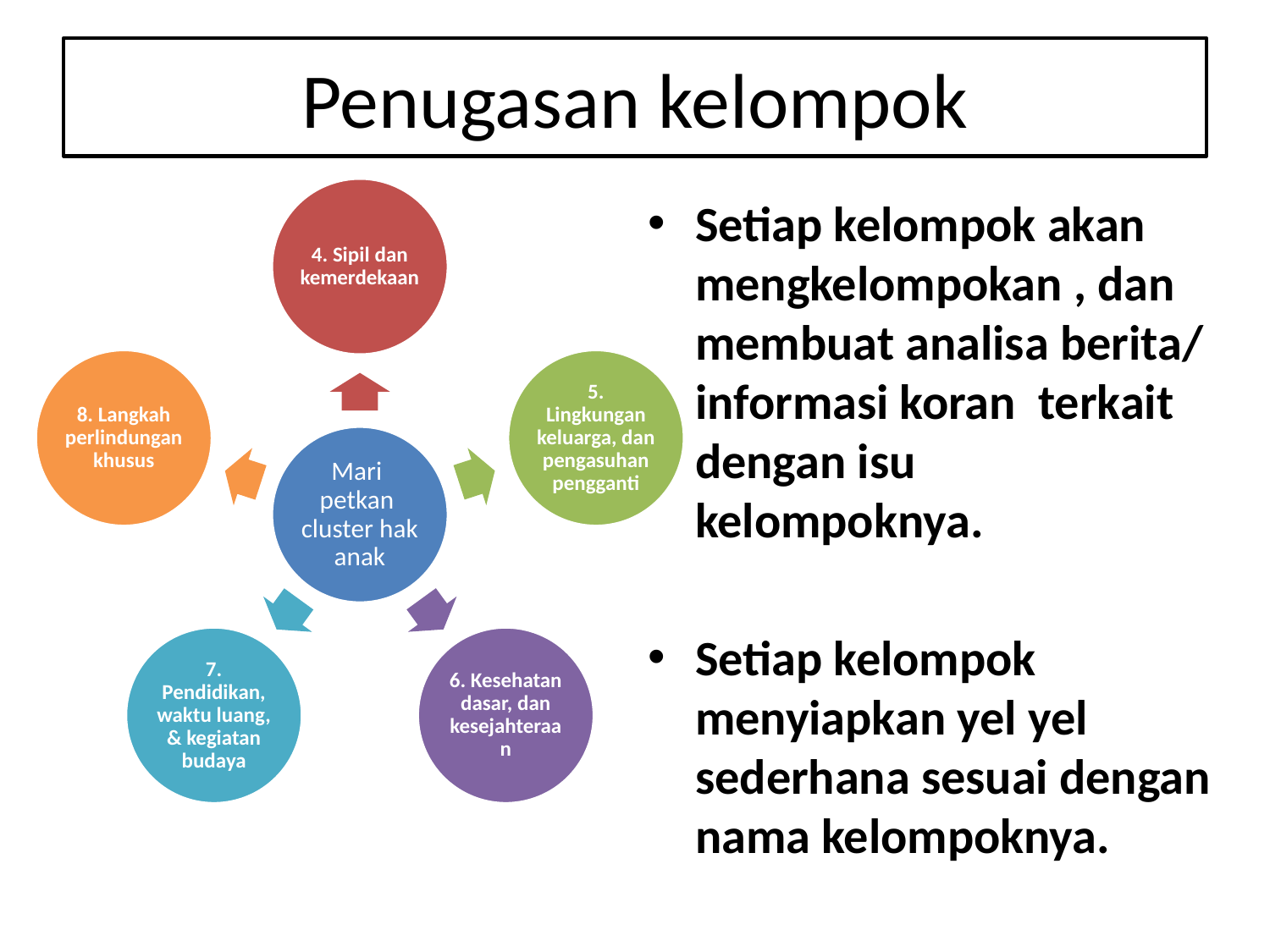

# Penugasan kelompok
Mari  petkan  cluster hak anak

4. Sipil dan kemerdekaan

5. Lingkungan keluarga, dan pengasuhan pengganti

6. Kesehatan dasar, dan kesejahteraan

7. Pendidikan, waktu luang, & kegiatan budaya

8. Langkah perlindungan khusus
Setiap kelompok akan mengkelompokan , dan membuat analisa berita/ informasi koran  terkait dengan isu kelompoknya.

Setiap kelompok menyiapkan yel yel sederhana sesuai dengan nama kelompoknya.